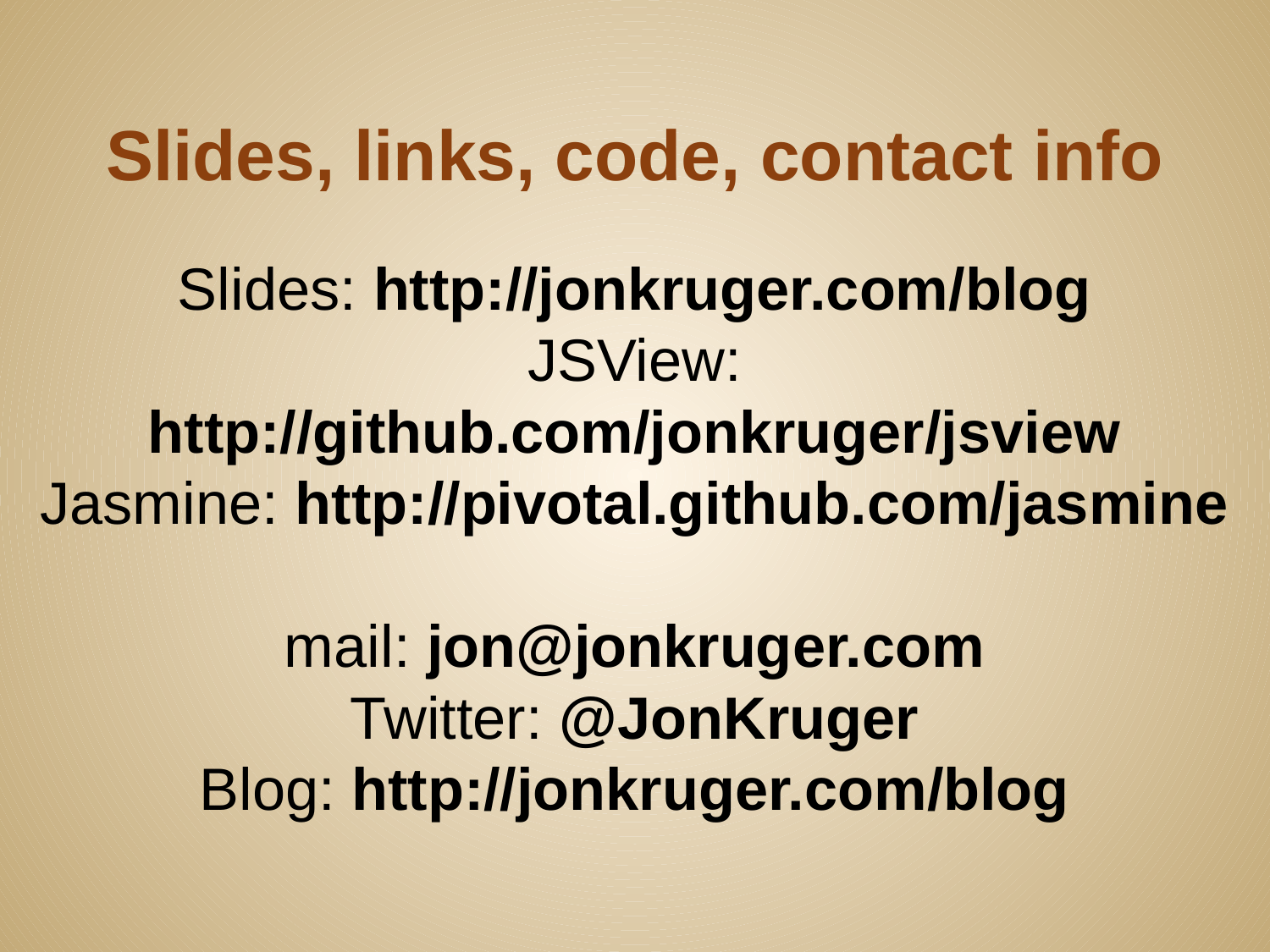

# Slides, links, code, contact info
Slides: http://jonkruger.com/blog
JSView: http://github.com/jonkruger/jsview
Jasmine: http://pivotal.github.com/jasmine

mail: jon@jonkruger.com
Twitter: @JonKruger
Blog: http://jonkruger.com/blog